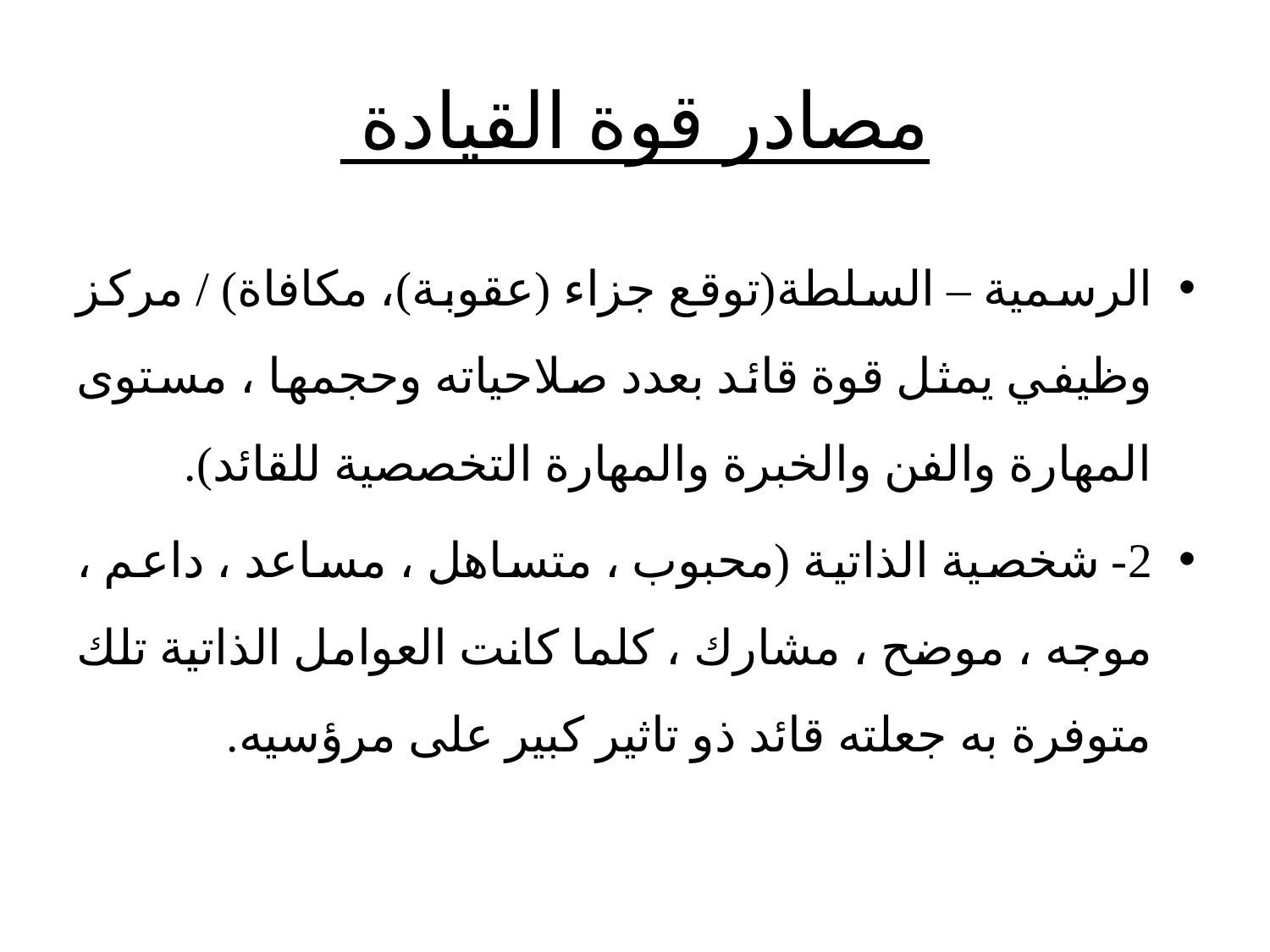

# مصادر قوة القيادة
الرسمية – السلطة(توقع جزاء (عقوبة)، مكافاة) / مركز وظيفي يمثل قوة قائد بعدد صلاحياته وحجمها ، مستوى المهارة والفن والخبرة والمهارة التخصصية للقائد).
2- شخصية الذاتية (محبوب ، متساهل ، مساعد ، داعم ، موجه ، موضح ، مشارك ، كلما كانت العوامل الذاتية تلك متوفرة به جعلته قائد ذو تاثير كبير على مرؤسيه.